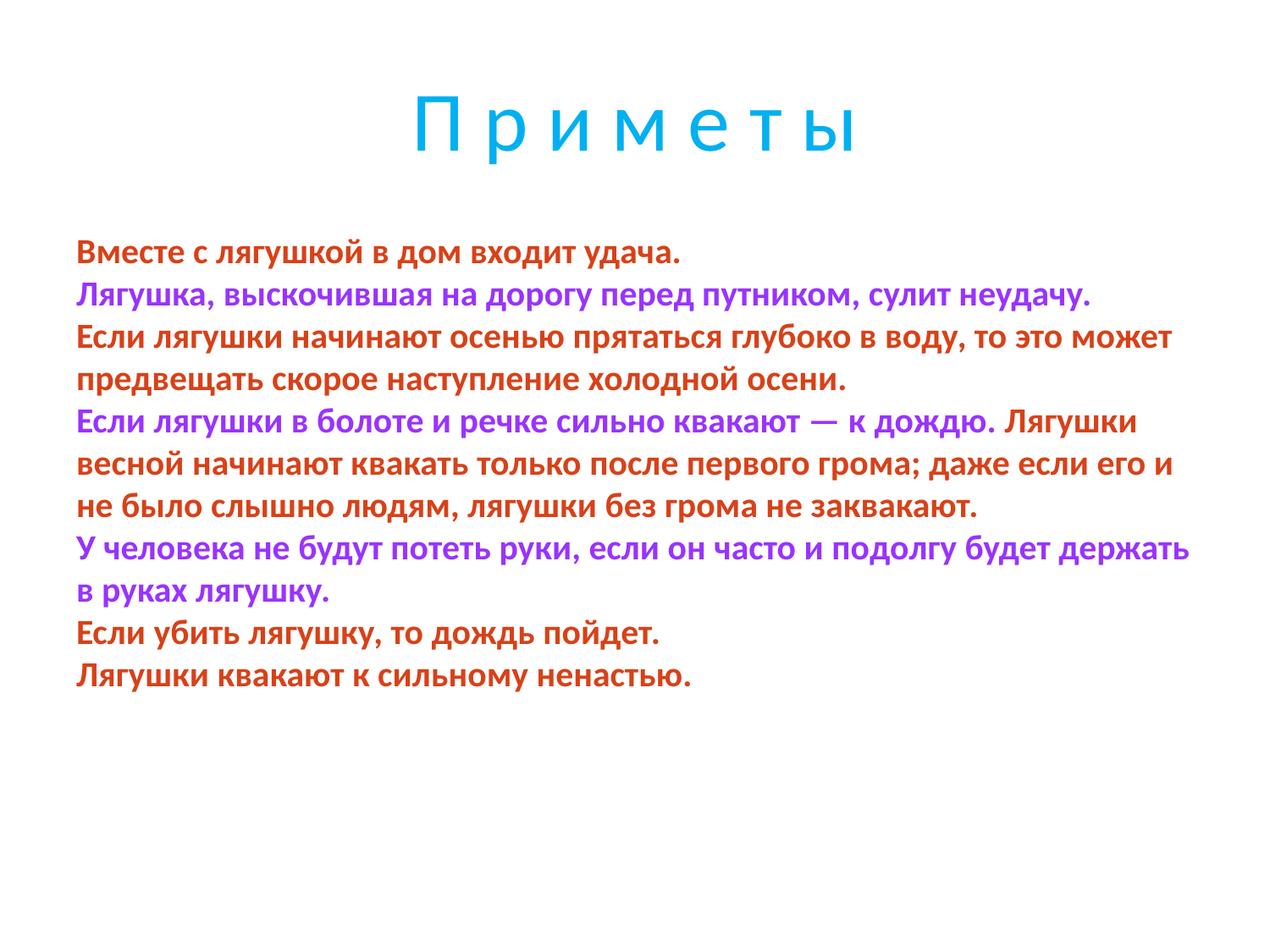

# П р и м е т ы
Вместе с лягушкой в дом входит удача.
Лягушка, выскочившая на дорогу перед путником, сулит неудачу.
Если лягушки начинают осенью прятаться глубоко в воду, то это может предвещать скорое наступление холодной осени.
Если лягушки в болоте и речке сильно квакают — к дождю. Лягушки весной начинают квакать только после первого грома; даже если его и не было слышно людям, лягушки без грома не заквакают.
У человека не будут потеть руки, если он часто и подолгу будет держать в руках лягушку.
Если убить лягушку, то дождь пойдет.
Лягушки квакают к сильному ненастью.